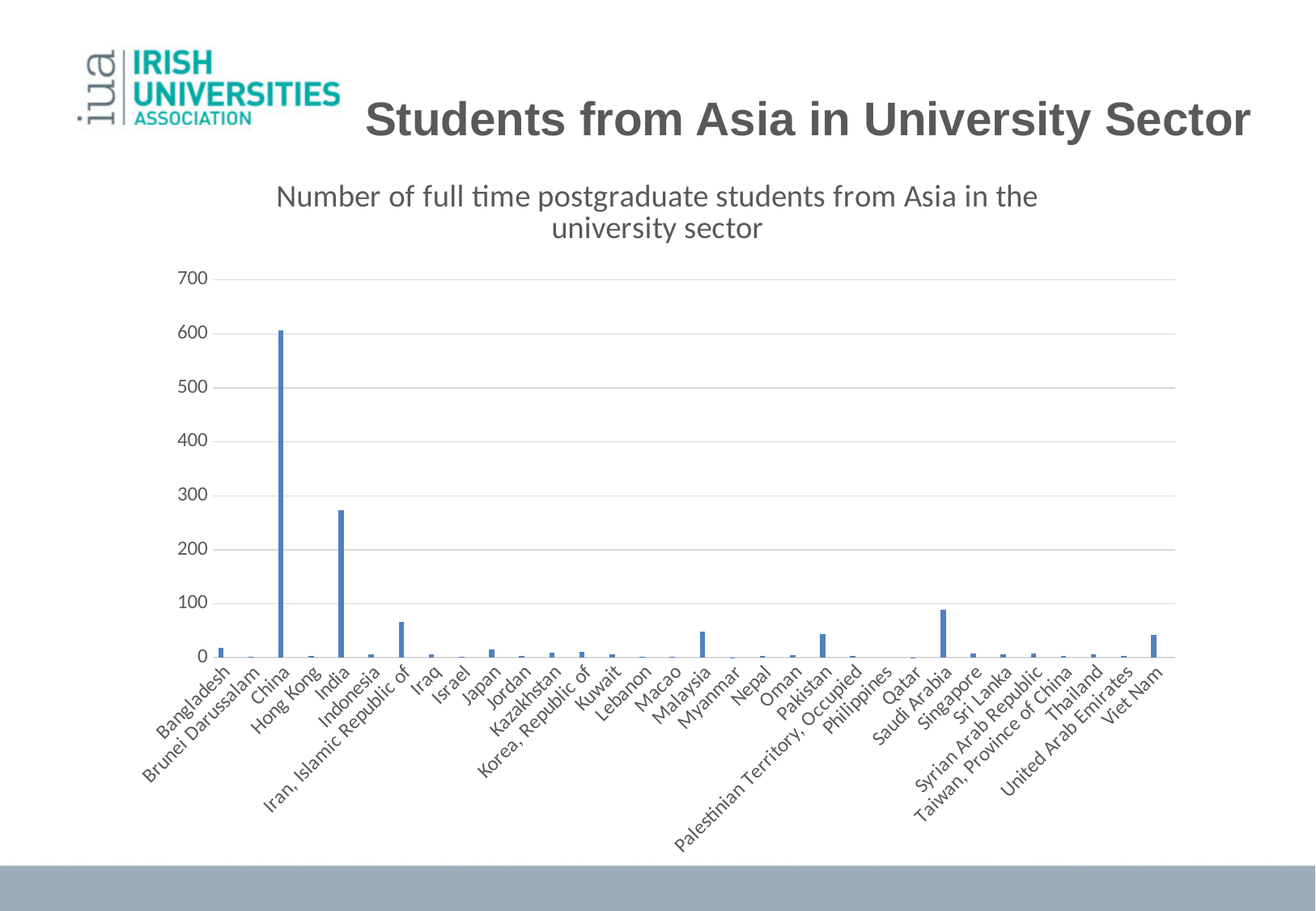

Students from Asia in University Sector

### Chart: Number of full time postgraduate students from Asia in the university sector

| Category | Number of full time postgraduate students from Asia | Column1 | Column2 |
|---|---|---|---|
| Bangladesh | 18.0 | None | None |
| Brunei Darussalam | 2.0 | None | None |
| China | 606.0 | None | None |
| Hong Kong | 4.0 | None | None |
| India | 274.0 | None | None |
| Indonesia | 7.0 | None | None |
| Iran, Islamic Republic of | 67.0 | None | None |
| Iraq | 7.0 | None | None |
| Israel | 2.0 | None | None |
| Japan | 16.0 | None | None |
| Jordan | 4.0 | None | None |
| Kazakhstan | 10.0 | None | None |
| Korea, Republic of | 11.0 | None | None |
| Kuwait | 7.0 | None | None |
| Lebanon | 2.0 | None | None |
| Macao | 2.0 | None | None |
| Malaysia | 49.0 | None | None |
| Myanmar | 1.0 | None | None |
| Nepal | 4.0 | None | None |
| Oman | 5.0 | None | None |
| Pakistan | 44.0 | None | None |
| Palestinian Territory, Occupied | 3.0 | None | None |
| Philippines | None | None | None |
| Qatar | 1.0 | None | None |
| Saudi Arabia | 89.0 | None | None |
| Singapore | 8.0 | None | None |
| Sri Lanka | 6.0 | None | None |
| Syrian Arab Republic | 8.0 | None | None |
| Taiwan, Province of China | 3.0 | None | None |
| Thailand | 6.0 | None | None |
| United Arab Emirates | 4.0 | None | None |
| Viet Nam | 43.0 | None | None |